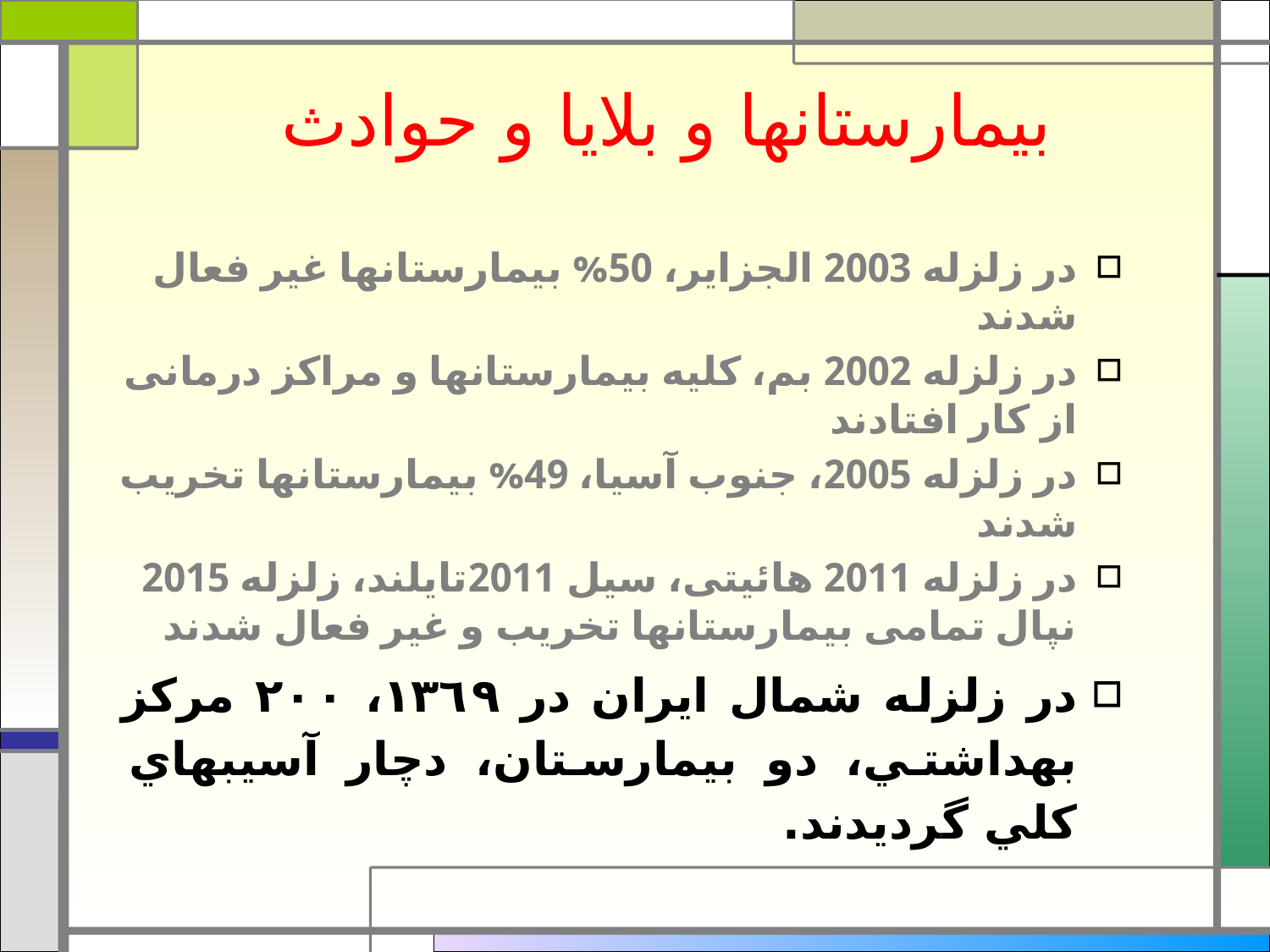

# بیمارستانها و بلایا و حوادث
در زلزله 2003 الجزایر، 50% بیمارستانها غیر فعال شدند
در زلزله 2002 بم، کلیه بیمارستانها و مراکز درمانی از کار افتادند
در زلزله 2005، جنوب آسیا، 49% بیمارستانها تخریب شدند
در زلزله 2011 هائیتی، سیل 2011تایلند، زلزله 2015 نپال تمامی بیمارستانها تخریب و غیر فعال شدند
در زلزله شمال ايران در ١٣٦٩، ٢٠٠ مركز بهداشتي، دو بيمارستان، دچار آسيب­هاي كلي گرديدند.